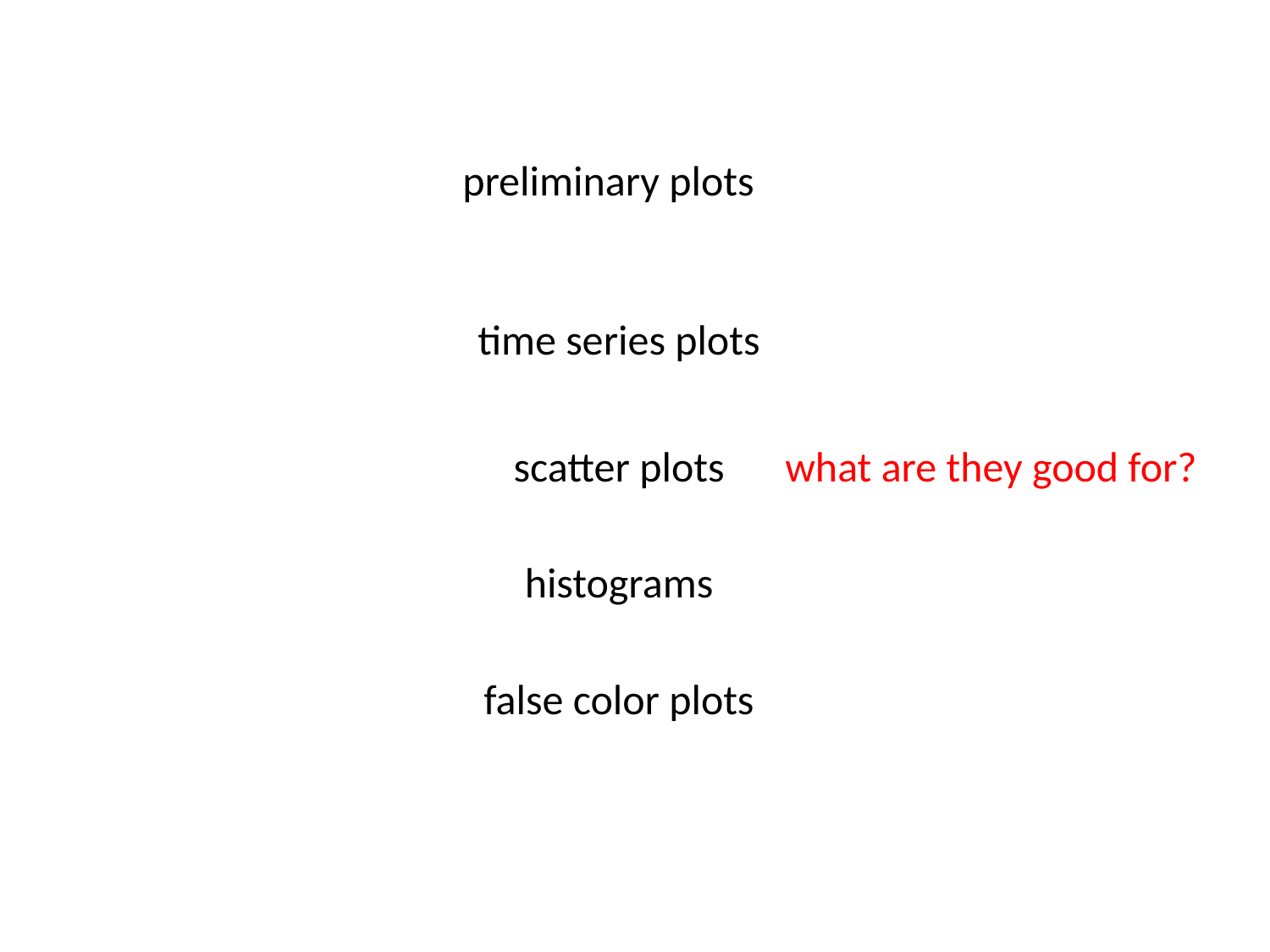

preliminary plots
time series plots
scatter plots
what are they good for?
histograms
false color plots